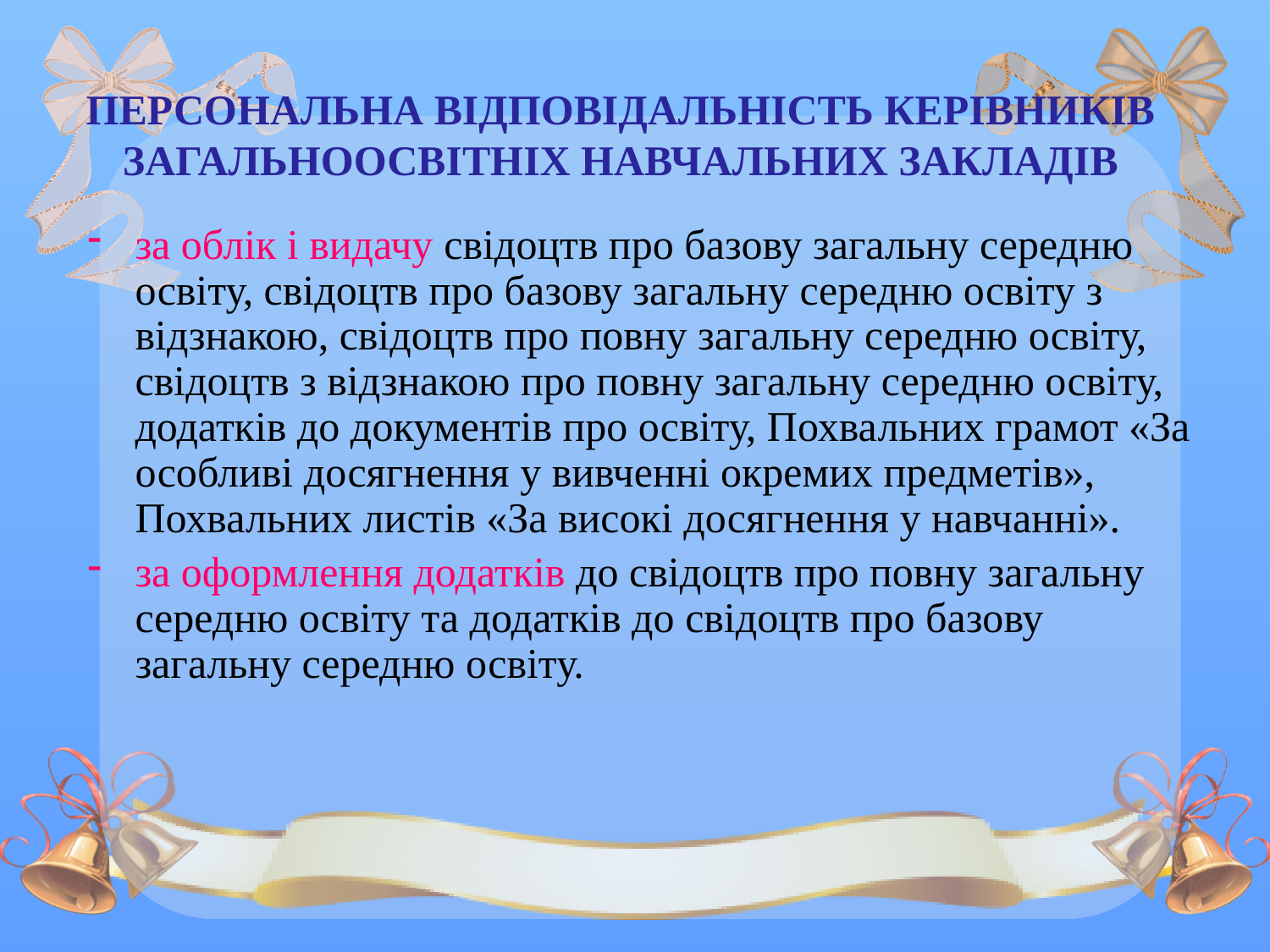

# ПЕРСОНАЛЬНА ВІДПОВІДАЛЬНІСТЬ КЕРІВНИКІВ ЗАГАЛЬНООСВІТНІХ НАВЧАЛЬНИХ ЗАКЛАДІВ
за облік і видачу свідоцтв про базову загальну середню освіту, свідоцтв про базову загальну середню освіту з відзнакою, свідоцтв про повну загальну середню освіту, свідоцтв з відзнакою про повну загальну середню освіту, додатків до документів про освіту, Похвальних грамот «За особливі досягнення у вивченні окремих предметів», Похвальних листів «За високі досягнення у навчанні».
за оформлення додатків до свідоцтв про повну загальну середню освіту та додатків до свідоцтв про базову загальну середню освіту.